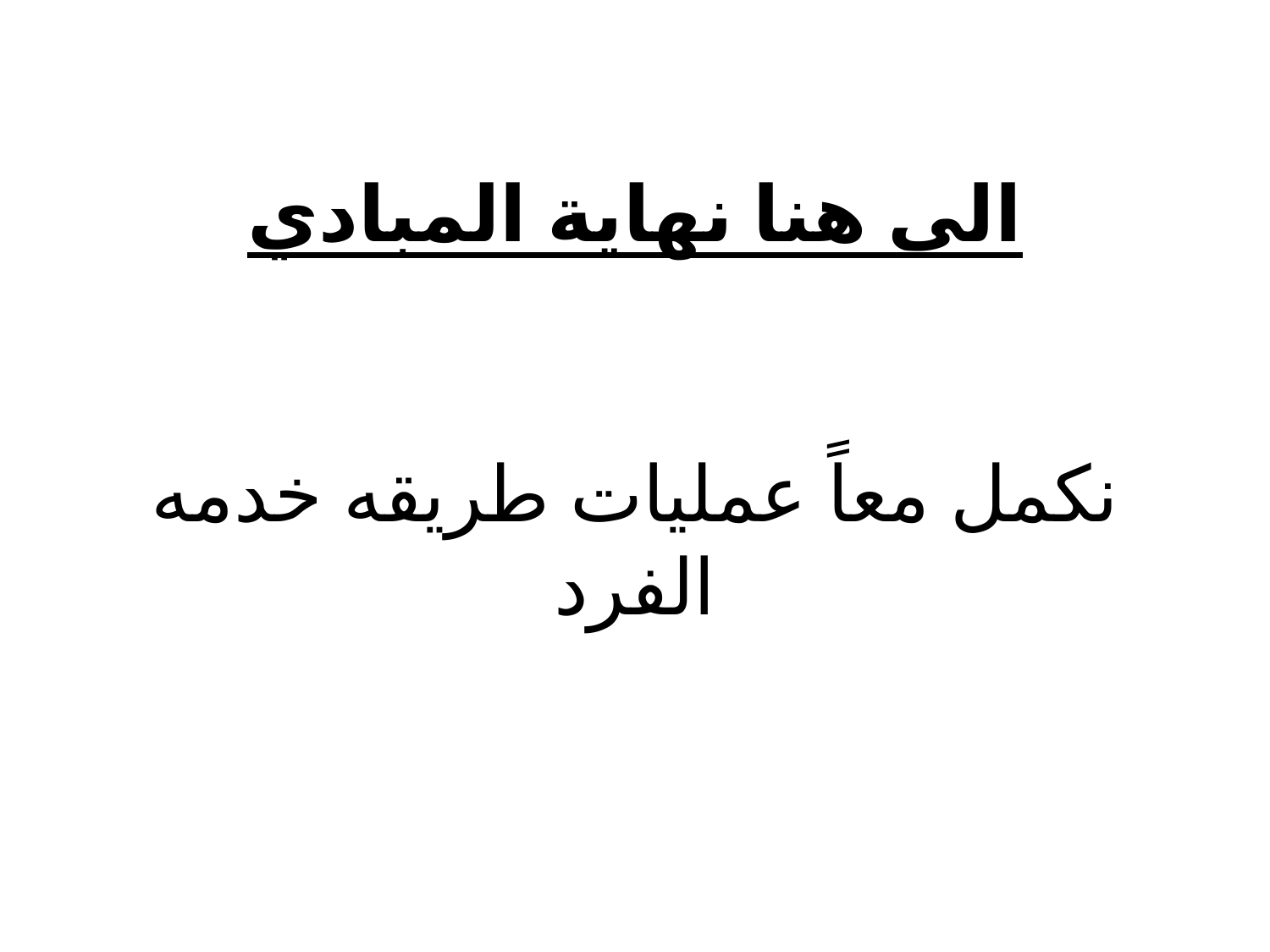

# الى هنا نهاية المبادي نكمل معاً عمليات طريقه خدمه الفرد